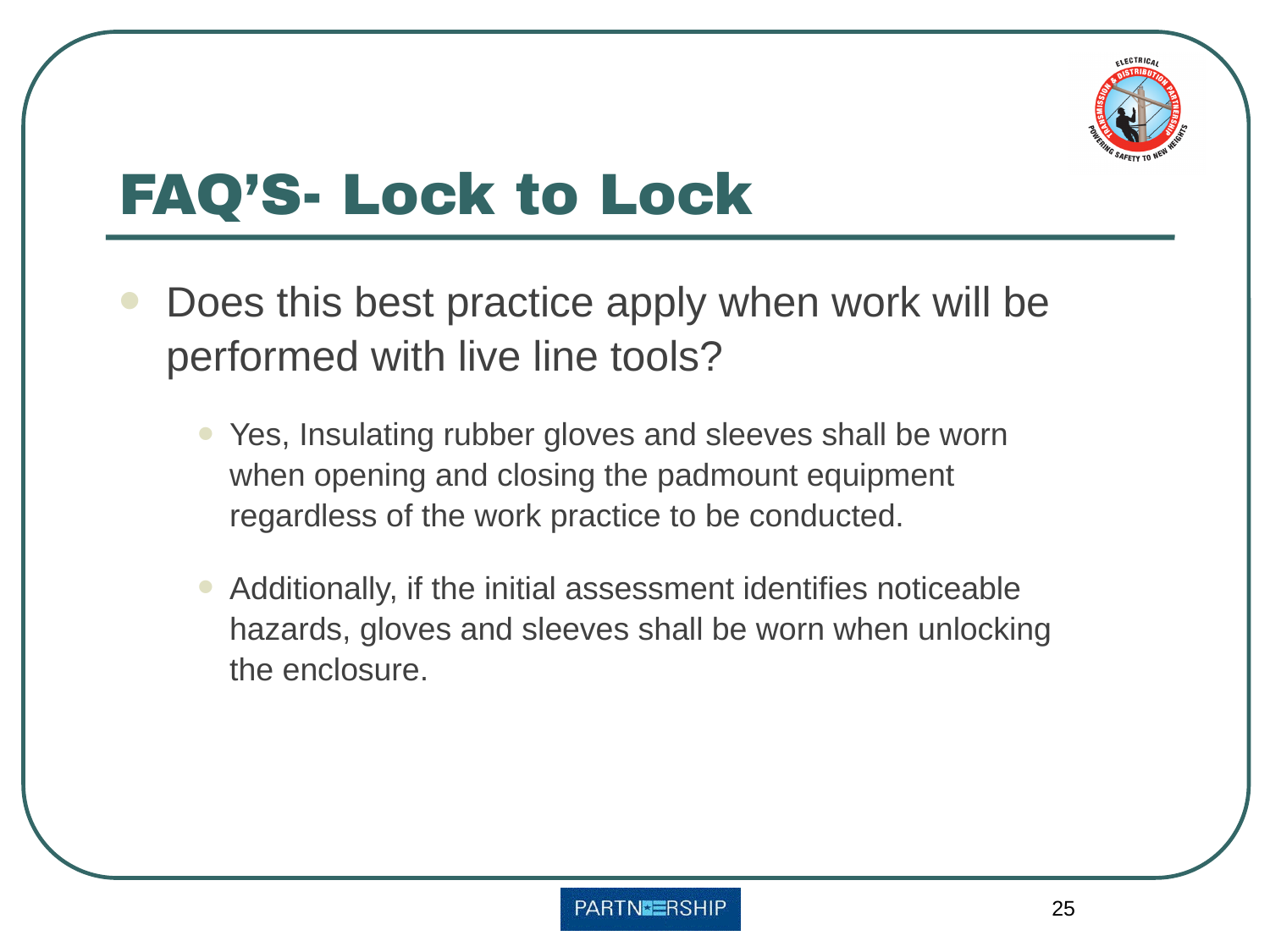

# FAQ’S- Lock to Lock
Does this best practice apply when work will be performed with live line tools?
Yes, Insulating rubber gloves and sleeves shall be worn when opening and closing the padmount equipment regardless of the work practice to be conducted.
Additionally, if the initial assessment identifies noticeable hazards, gloves and sleeves shall be worn when unlocking the enclosure.

25